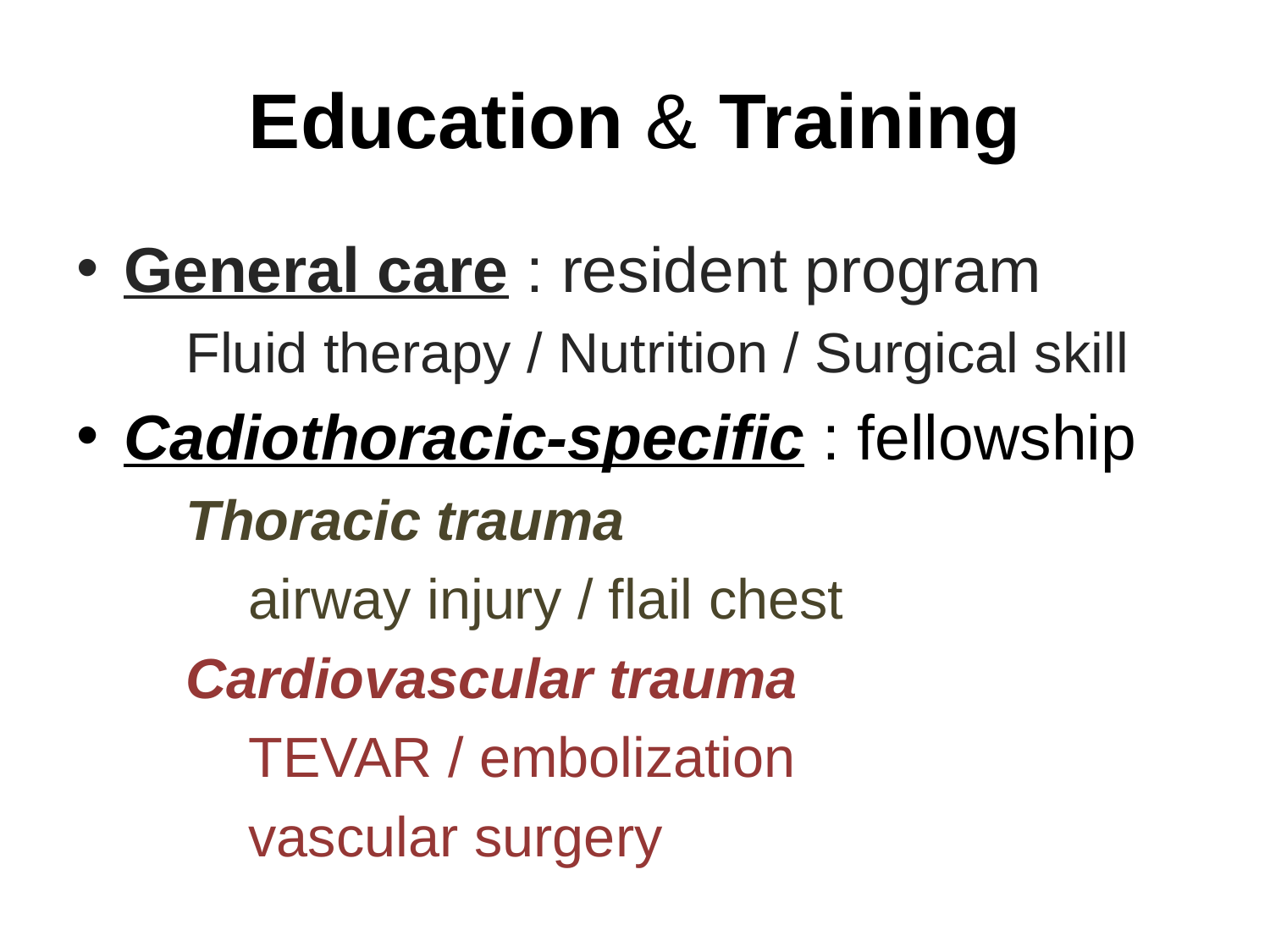

# Education & Training
General care : resident program
       Fluid therapy / Nutrition / Surgical skill
Cadiothoracic-specific : fellowship
       Thoracic trauma
           airway injury / flail chest
       Cardiovascular trauma
           TEVAR / embolization
           vascular surgery